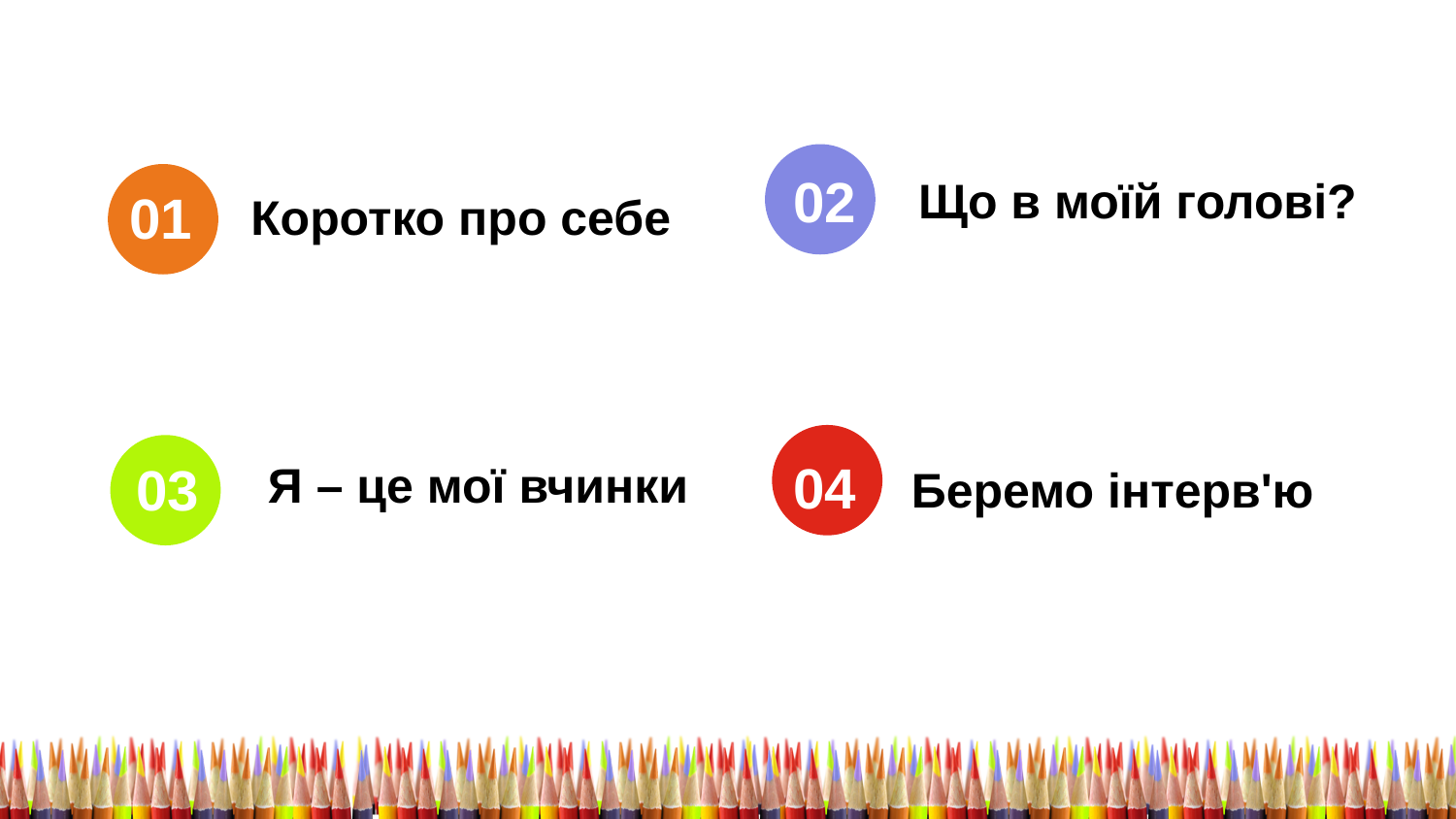

Що в моїй голові?

02
Коротко про себе
01

Я – це мої вчинки
04
Беремо інтерв'ю
03